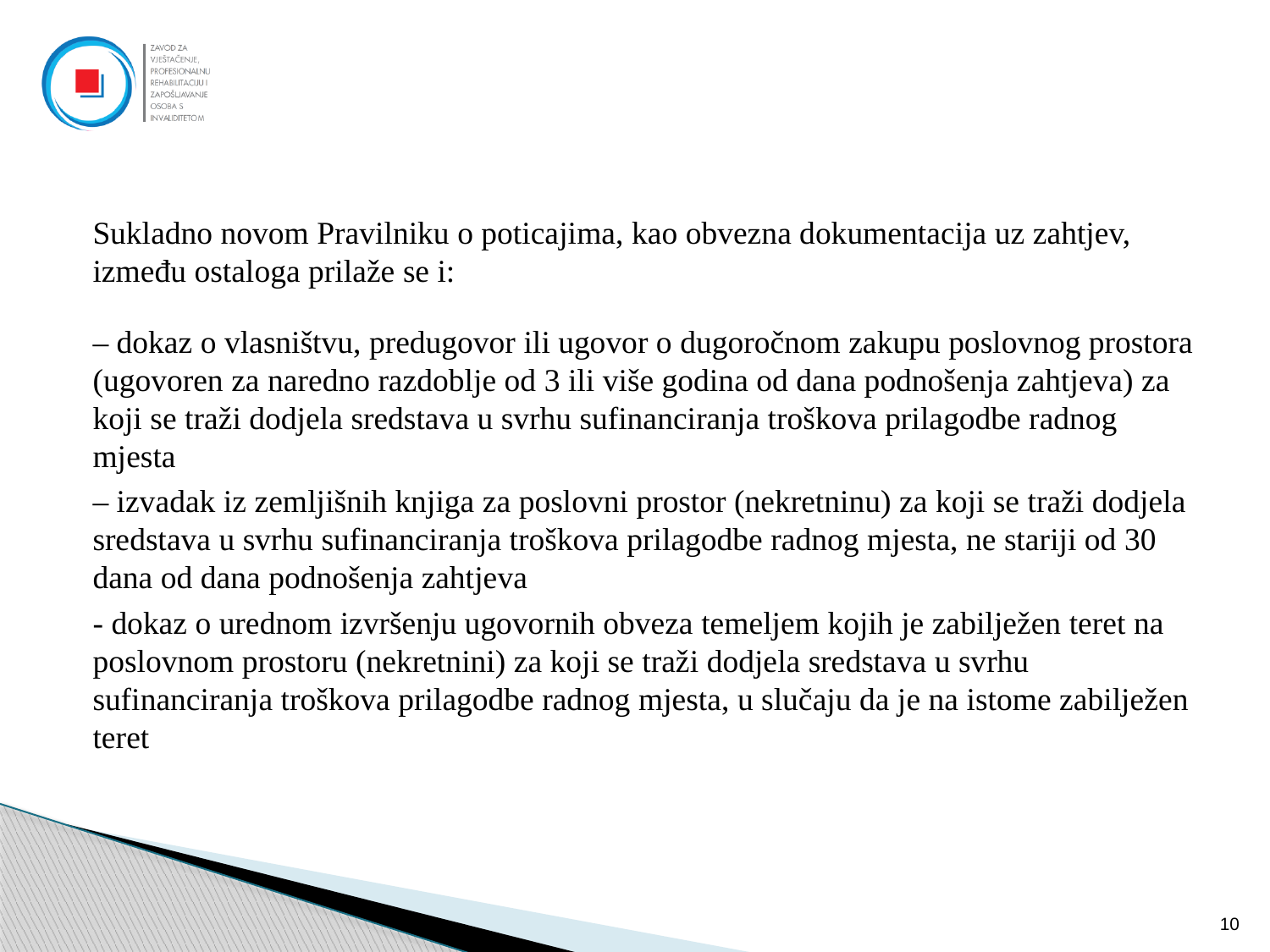

Sukladno novom Pravilniku o poticajima, kao obvezna dokumentacija uz zahtjev, između ostaloga prilaže se i:

– dokaz o vlasništvu, predugovor ili ugovor o dugoročnom zakupu poslovnog prostora (ugovoren za naredno razdoblje od 3 ili više godina od dana podnošenja zahtjeva) za koji se traži dodjela sredstava u svrhu sufinanciranja troškova prilagodbe radnog mjesta
– izvadak iz zemljišnih knjiga za poslovni prostor (nekretninu) za koji se traži dodjela sredstava u svrhu sufinanciranja troškova prilagodbe radnog mjesta, ne stariji od 30 dana od dana podnošenja zahtjeva
- dokaz o urednom izvršenju ugovornih obveza temeljem kojih je zabilježen teret na poslovnom prostoru (nekretnini) za koji se traži dodjela sredstava u svrhu sufinanciranja troškova prilagodbe radnog mjesta, u slučaju da je na istome zabilježen teret
10